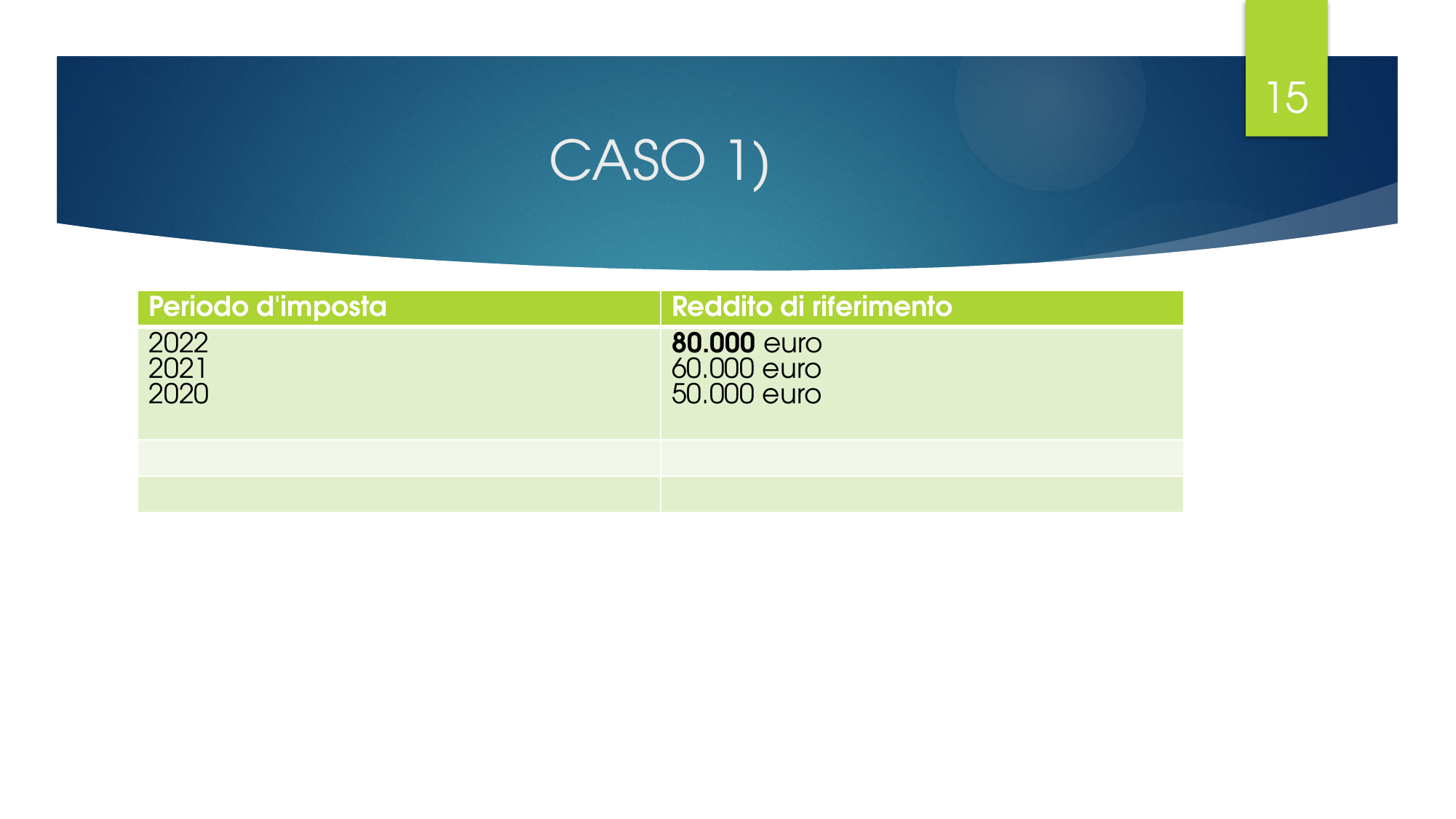

15
# CASO 1)
| Periodo d'imposta | Reddito di riferimento |
| --- | --- |
| 2022 2021 2020 | 80.000 euro 60.000 euro 50.000 euro |
|  |  |
|  |  |